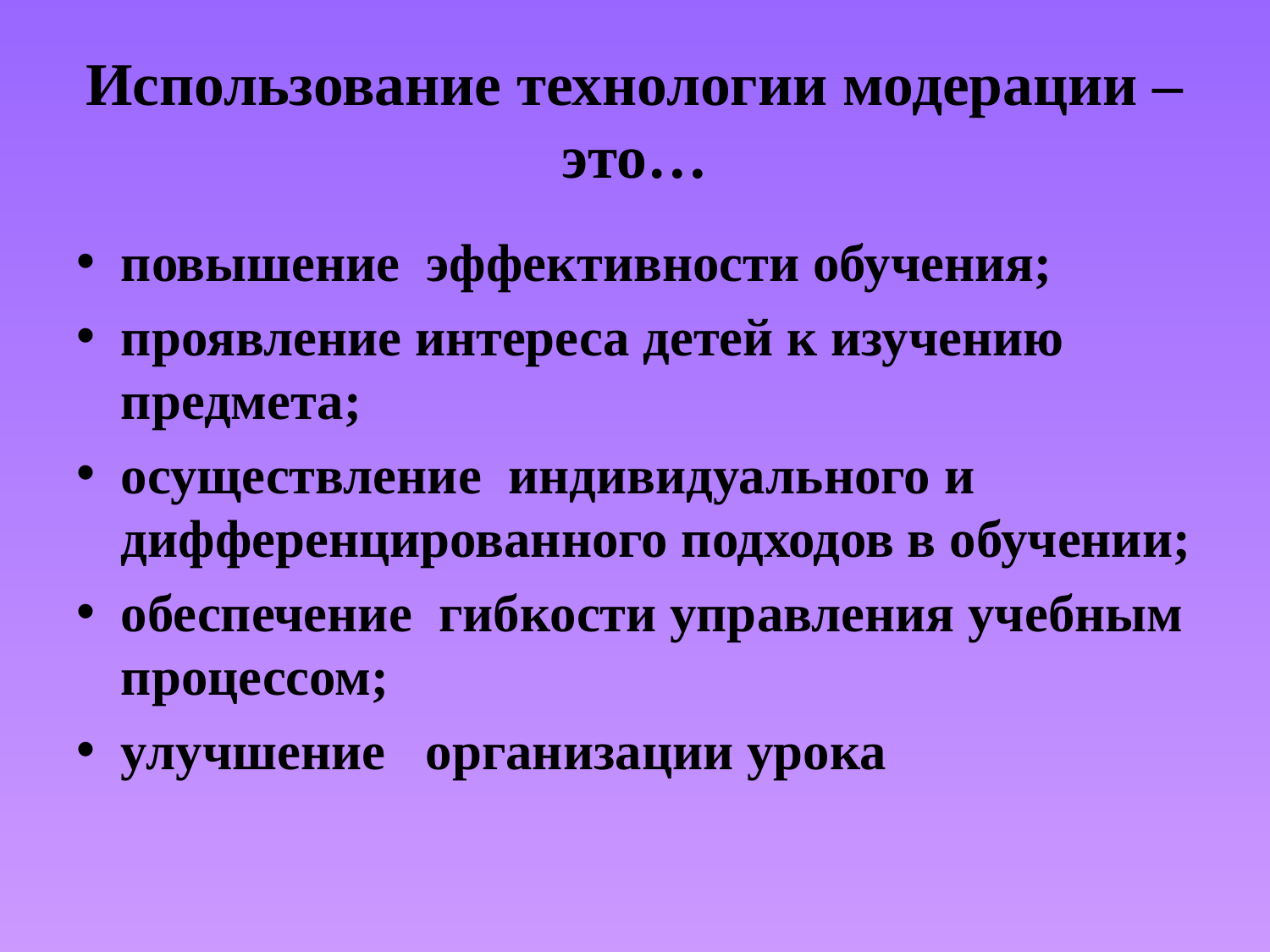

# Использование технологии модерации –это…
повышение  эффективности обучения;
проявление интереса детей к изучению предмета;
осуществление  индивидуального и дифференцированного подходов в обучении;
обеспечение  гибкости управления учебным процессом;
улучшение   организации урока